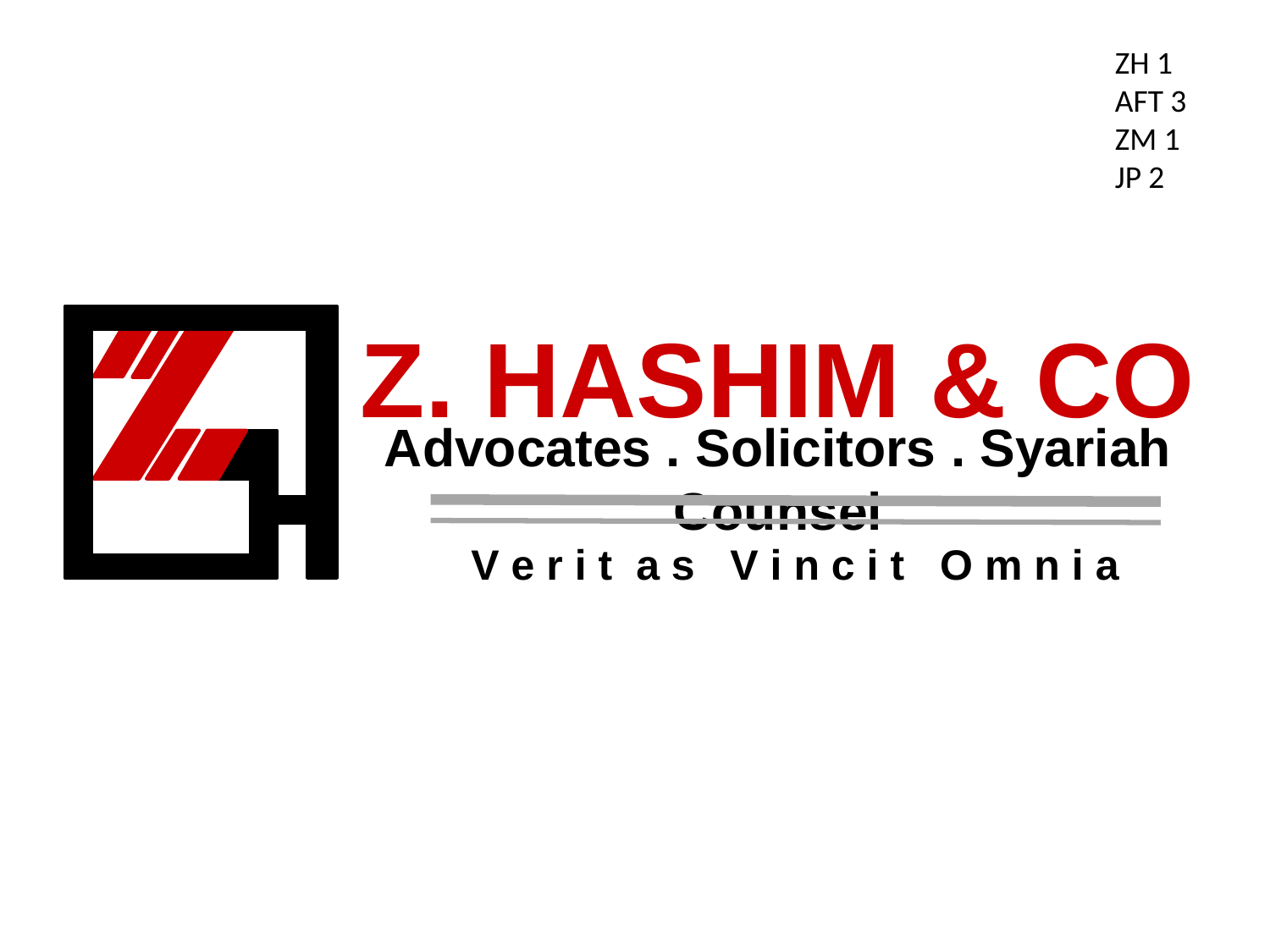

ZH 1
AFT 3
ZM 1
JP 2
Z. HASHIM & CO

Advocates . Solicitors . Syariah Counsel

V e r i t  a s   V i n c i t   O m n i a